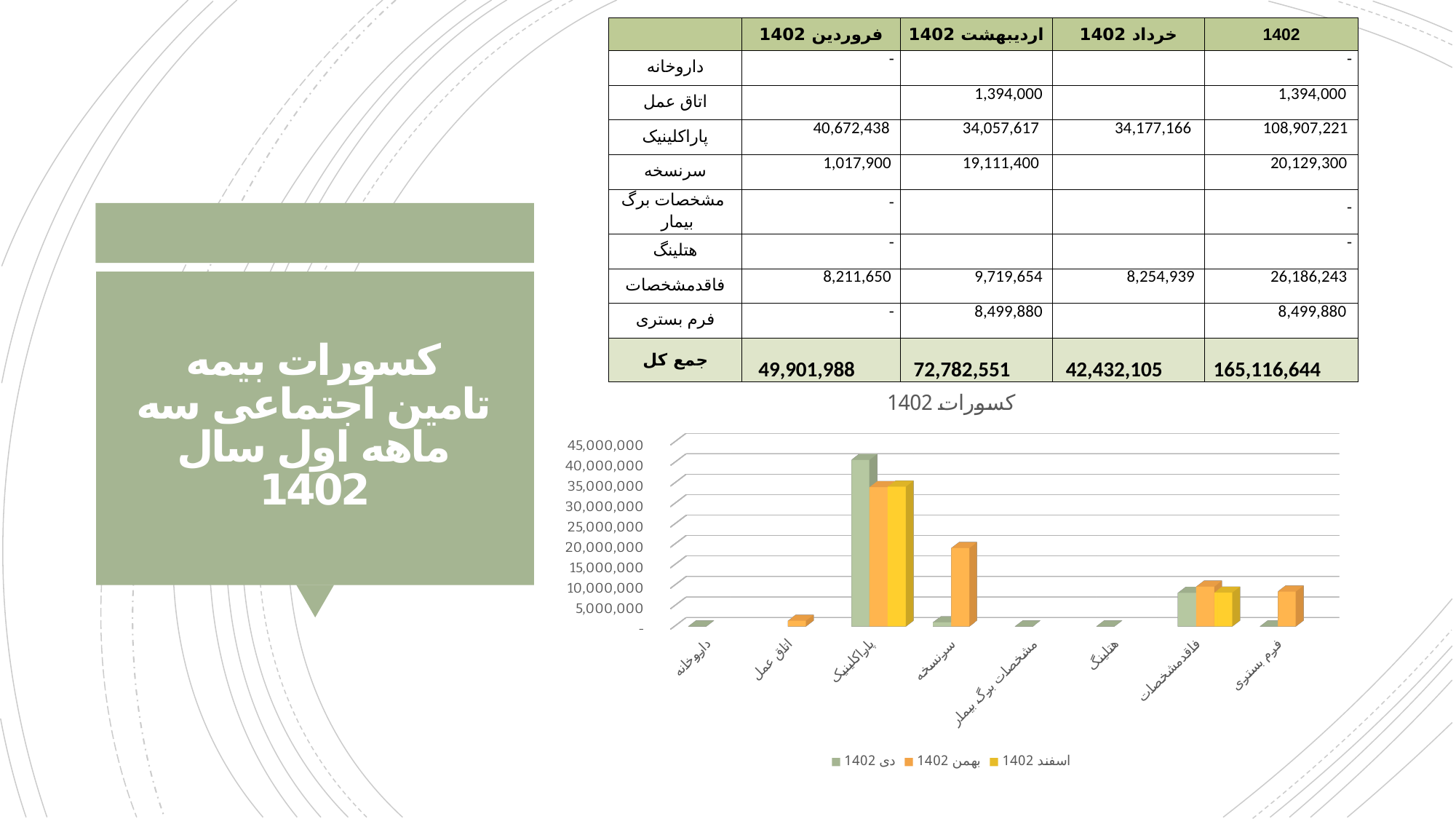

|  | فروردین 1402 | اردیبهشت 1402 | خرداد 1402 | 1402 |
| --- | --- | --- | --- | --- |
| داروخانه | - |  |  | - |
| اتاق عمل |  | 1,394,000 |  | 1,394,000 |
| پاراکلینیک | 40,672,438 | 34,057,617 | 34,177,166 | 108,907,221 |
| سرنسخه | 1,017,900 | 19,111,400 |  | 20,129,300 |
| مشخصات برگ بیمار | - |  |  | - |
| هتلینگ | - |  |  | - |
| فاقدمشخصات | 8,211,650 | 9,719,654 | 8,254,939 | 26,186,243 |
| فرم بستری | - | 8,499,880 |  | 8,499,880 |
| جمع کل | 49,901,988 | 72,782,551 | 42,432,105 | 165,116,644 |
# کسورات بیمه تامین اجتماعی سه ماهه اول سال 1402

[unsupported chart]